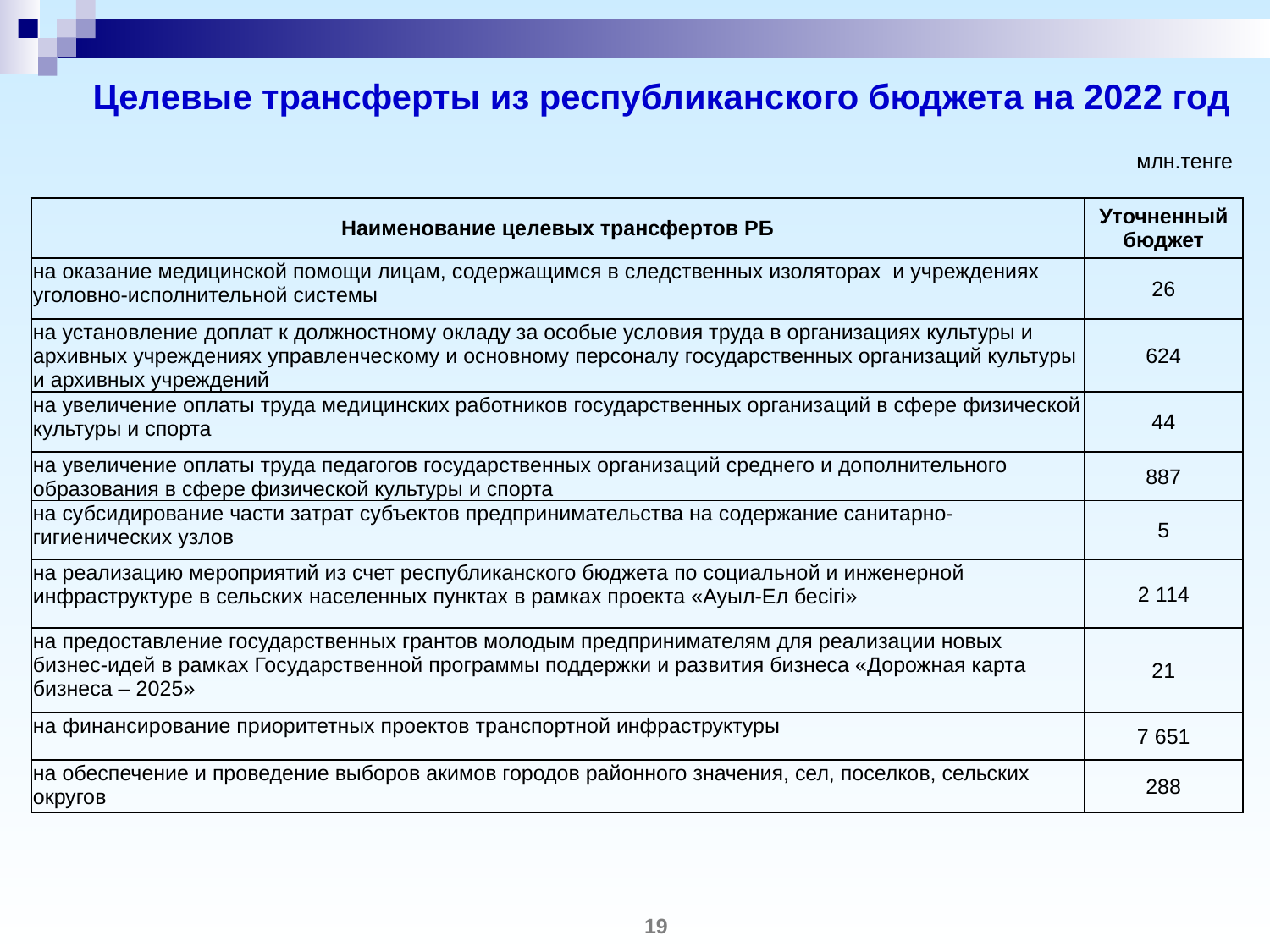

Целевые трансферты из республиканского бюджета на 2022 год
млн.тенге
| Наименование целевых трансфертов РБ | Уточненный бюджет |
| --- | --- |
| на оказание медицинской помощи лицам, содержащимся в следственных изоляторах и учреждениях уголовно-исполнительной системы | 26 |
| на установление доплат к должностному окладу за особые условия труда в организациях культуры и архивных учреждениях управленческому и основному персоналу государственных организаций культуры и архивных учреждений | 624 |
| на увеличение оплаты труда медицинских работников государственных организаций в сфере физической культуры и спорта | 44 |
| на увеличение оплаты труда педагогов государственных организаций среднего и дополнительного образования в сфере физической культуры и спорта | 887 |
| на субсидирование части затрат субъектов предпринимательства на содержание санитарно-гигиенических узлов | 5 |
| на реализацию мероприятий из счет республиканского бюджета по социальной и инженерной инфраструктуре в сельских населенных пунктах в рамках проекта «Ауыл-Ел бесігі» | 2 114 |
| на предоставление государственных грантов молодым предпринимателям для реализации новых бизнес-идей в рамках Государственной программы поддержки и развития бизнеса «Дорожная карта бизнеса – 2025» | 21 |
| на финансирование приоритетных проектов транспортной инфраструктуры | 7 651 |
| на обеспечение и проведение выборов акимов городов районного значения, сел, поселков, сельских округов | 288 |
19